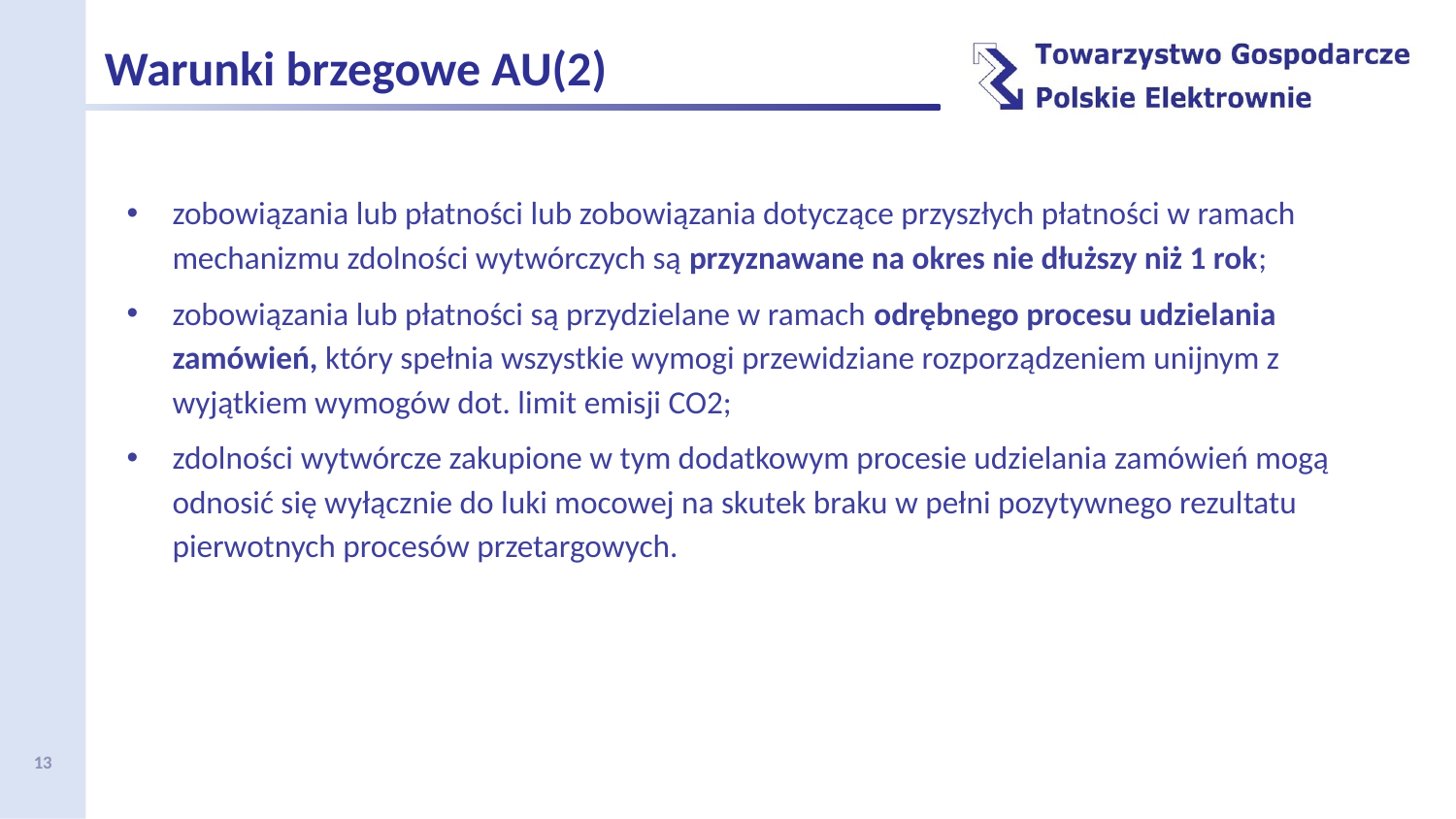

Warunki brzegowe AU(2)

zobowiązania lub płatności lub zobowiązania dotyczące przyszłych płatności w ramach mechanizmu zdolności wytwórczych są przyznawane na okres nie dłuższy niż 1 rok;
zobowiązania lub płatności są przydzielane w ramach odrębnego procesu udzielania zamówień, który spełnia wszystkie wymogi przewidziane rozporządzeniem unijnym z wyjątkiem wymogów dot. limit emisji CO2;
zdolności wytwórcze zakupione w tym dodatkowym procesie udzielania zamówień mogą odnosić się wyłącznie do luki mocowej na skutek braku w pełni pozytywnego rezultatu pierwotnych procesów przetargowych.

13